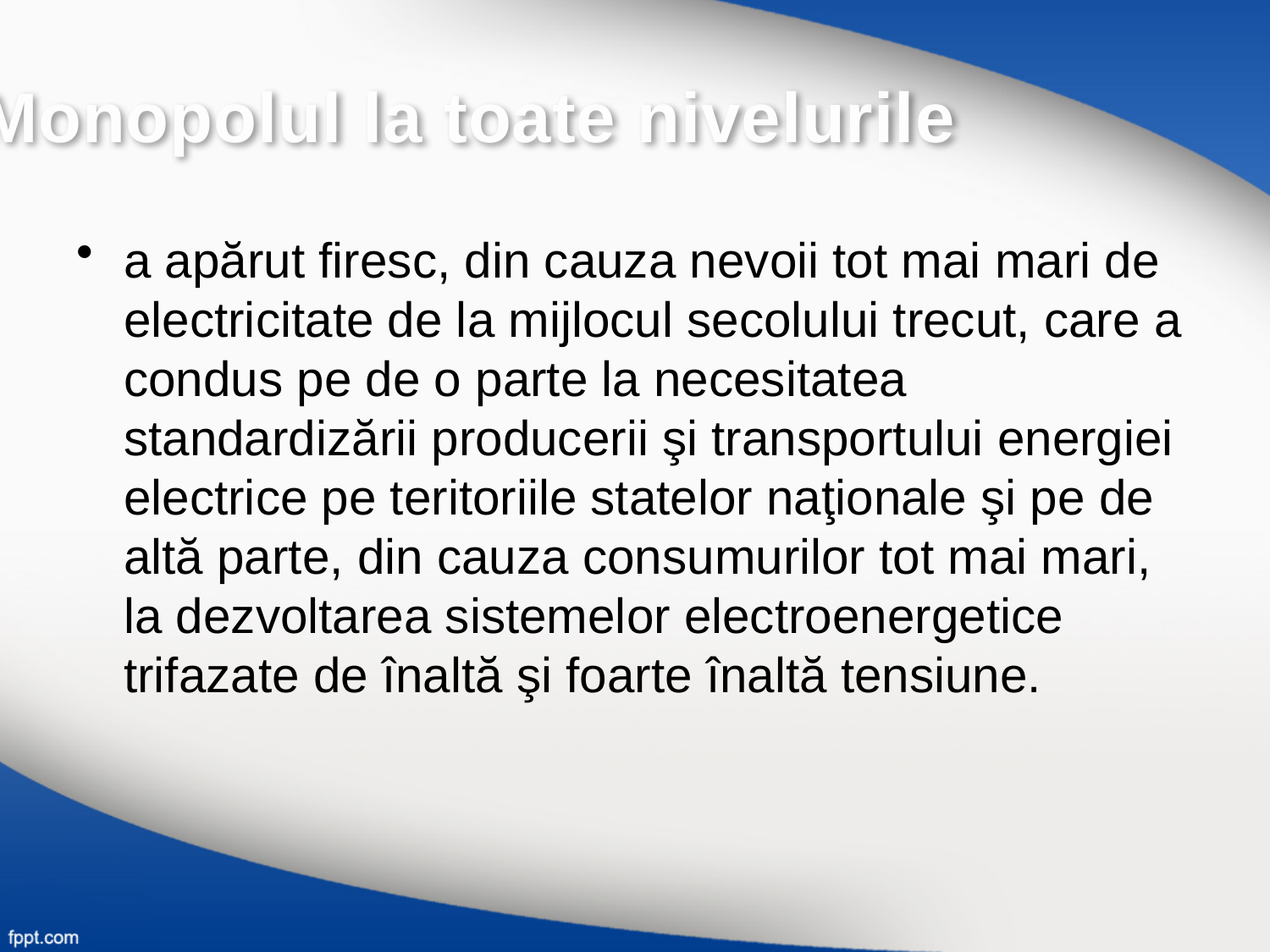

Monopolul la toate nivelurile
a apărut firesc, din cauza nevoii tot mai mari de electricitate de la mijlocul secolului trecut, care a condus pe de o parte la necesitatea standardizării producerii şi transportului energiei electrice pe teritoriile statelor naţionale şi pe de altă parte, din cauza consumurilor tot mai mari, la dezvoltarea sistemelor electroenergetice trifazate de înaltă şi foarte înaltă tensiune.